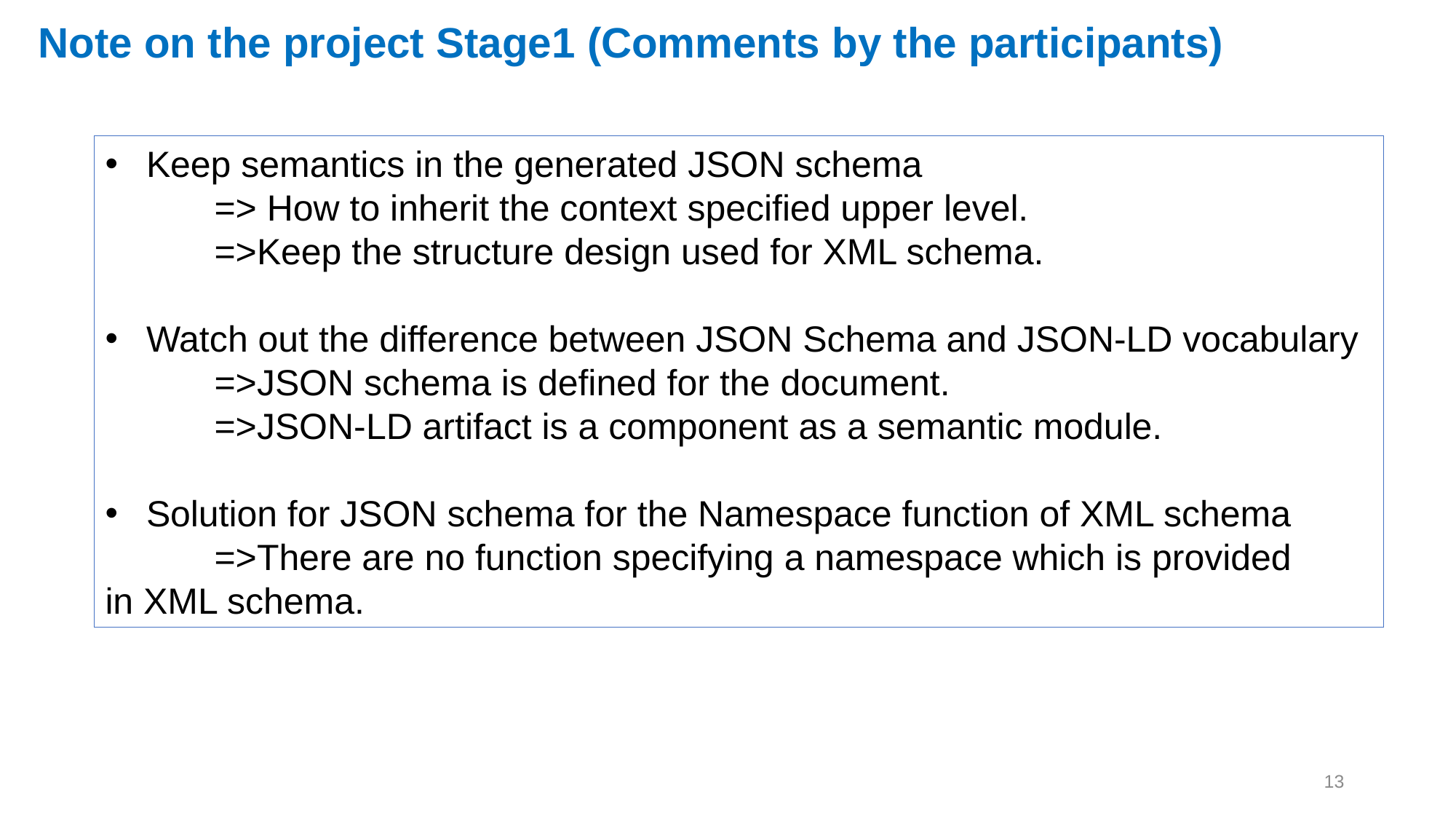

Note on the project Stage1 (Comments by the participants)
Keep semantics in the generated JSON schema
	=> How to inherit the context specified upper level.
	=>Keep the structure design used for XML schema.

Watch out the difference between JSON Schema and JSON-LD vocabulary
	=>JSON schema is defined for the document.
	=>JSON-LD artifact is a component as a semantic module.

Solution for JSON schema for the Namespace function of XML schema
	=>There are no function specifying a namespace which is provided 	      in XML schema.
13